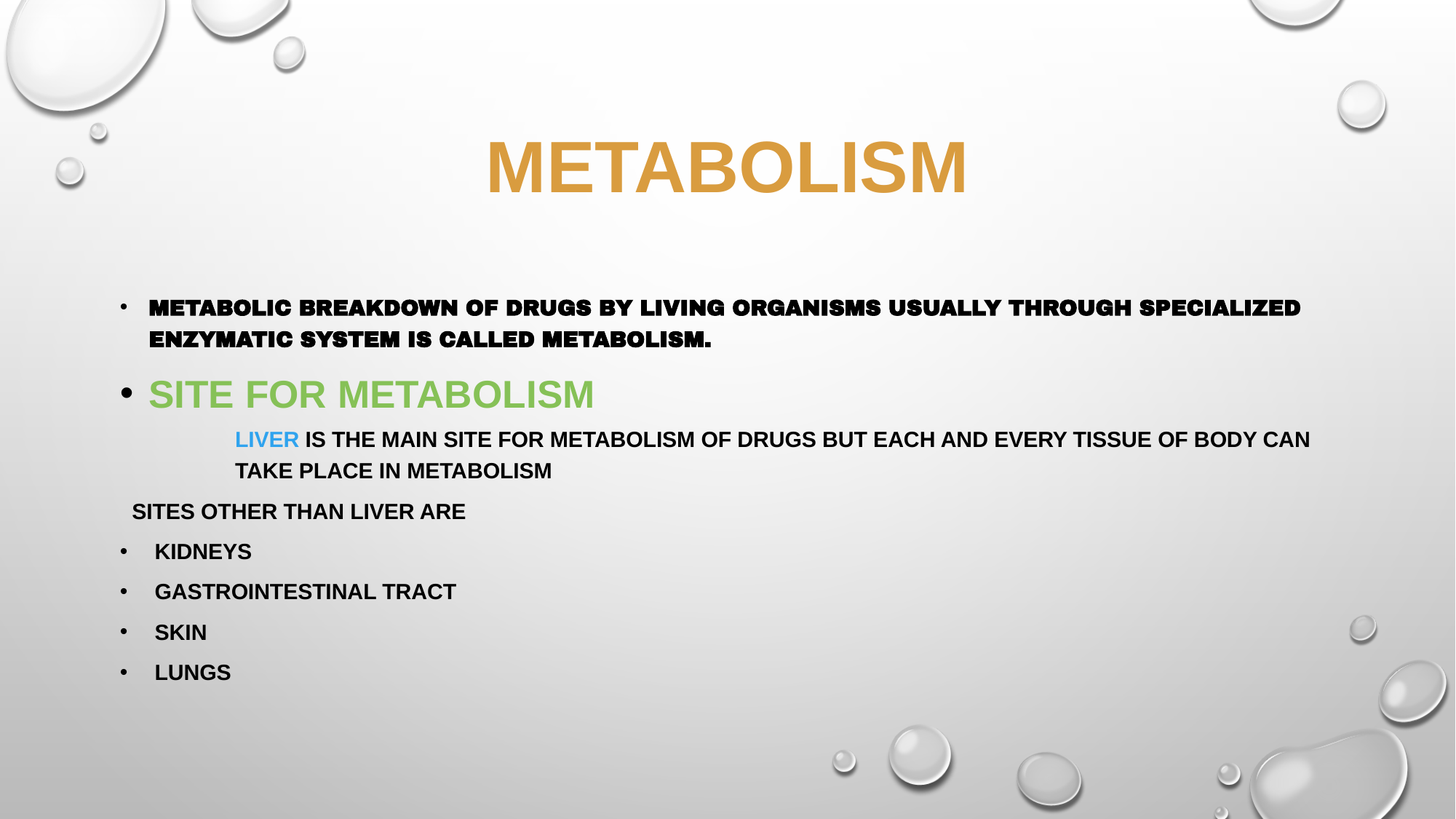

# Metabolism
Metabolic breakdown of drugs by living organisms usually through specialized enzymatic system is called metabolism.
site for metabolism
Liver is the main site for metabolism of drugs but each and every tissue of body can take place in metabolism
  Sites other than liver are
 Kidneys
 Gastrointestinal tract
 Skin
 Lungs